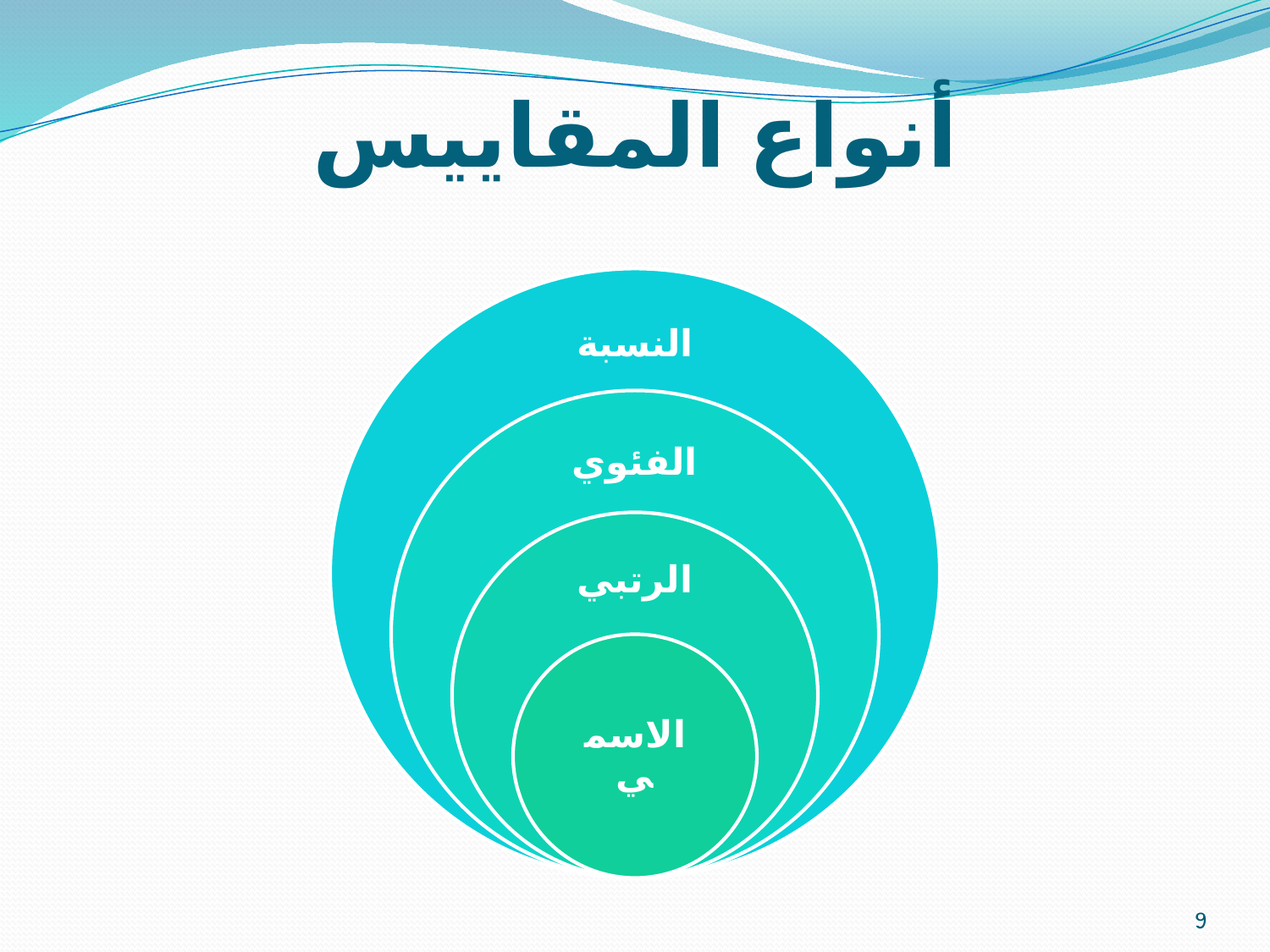

# أنواع المقاييس
النسبة
الفئوي
الرتبي
الاسمي
9